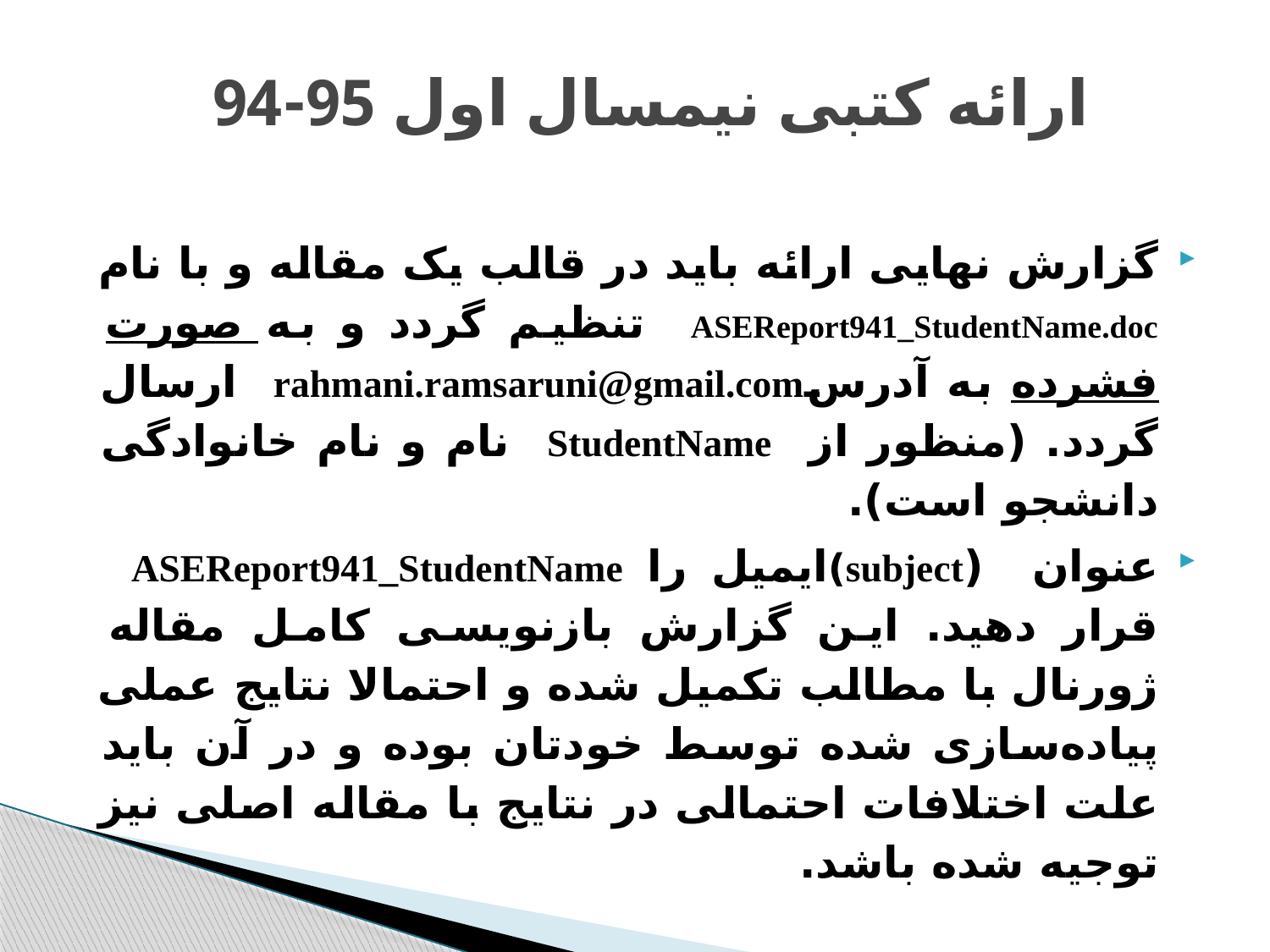

# ارائه کتبی نيمسال اول 95-94
گزارش نهايی ارائه بايد در قالب يک مقاله و با نام ASEReport941_StudentName.doc  تنظیم گردد و به صورت فشرده به آدرسrahmani.ramsaruni@gmail.com  ارسال گردد. (منظور از  StudentName  نام و نام خانوادگی دانشجو است).
عنوان  (subject)ايميل را ASEReport941_StudentName  قرار دهيد. اين گزارش بازنويسی کامل مقاله ژورنال با مطالب تکميل شده و احتمالا نتايج عملی پياده‌سازی شده توسط خودتان بوده و در آن بايد علت اختلافات احتمالی در نتايج با مقاله اصلی نيز توجيه شده باشد.